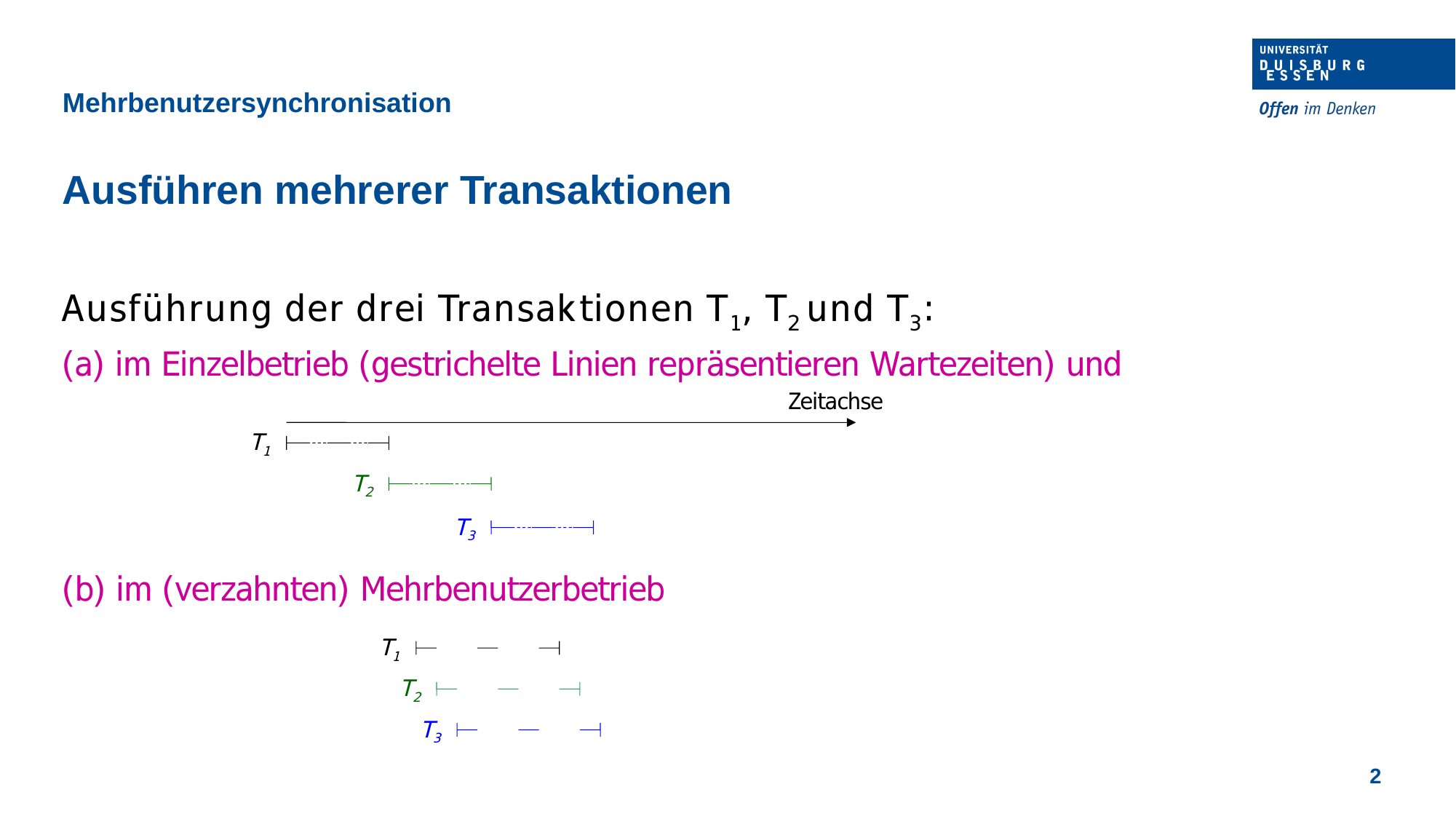

Mehrbenutzersynchronisation
Ausführen mehrerer Transaktionen
Ausführung der drei Transaktionen T1, T2 und T3:
(a) im Einzelbetrieb (gestrichelte Linien repräsentieren Wartezeiten) und

(b) im (verzahnten) Mehrbenutzerbetrieb

Zeitachse
T1

T2

T3

T1

T2

T3

2